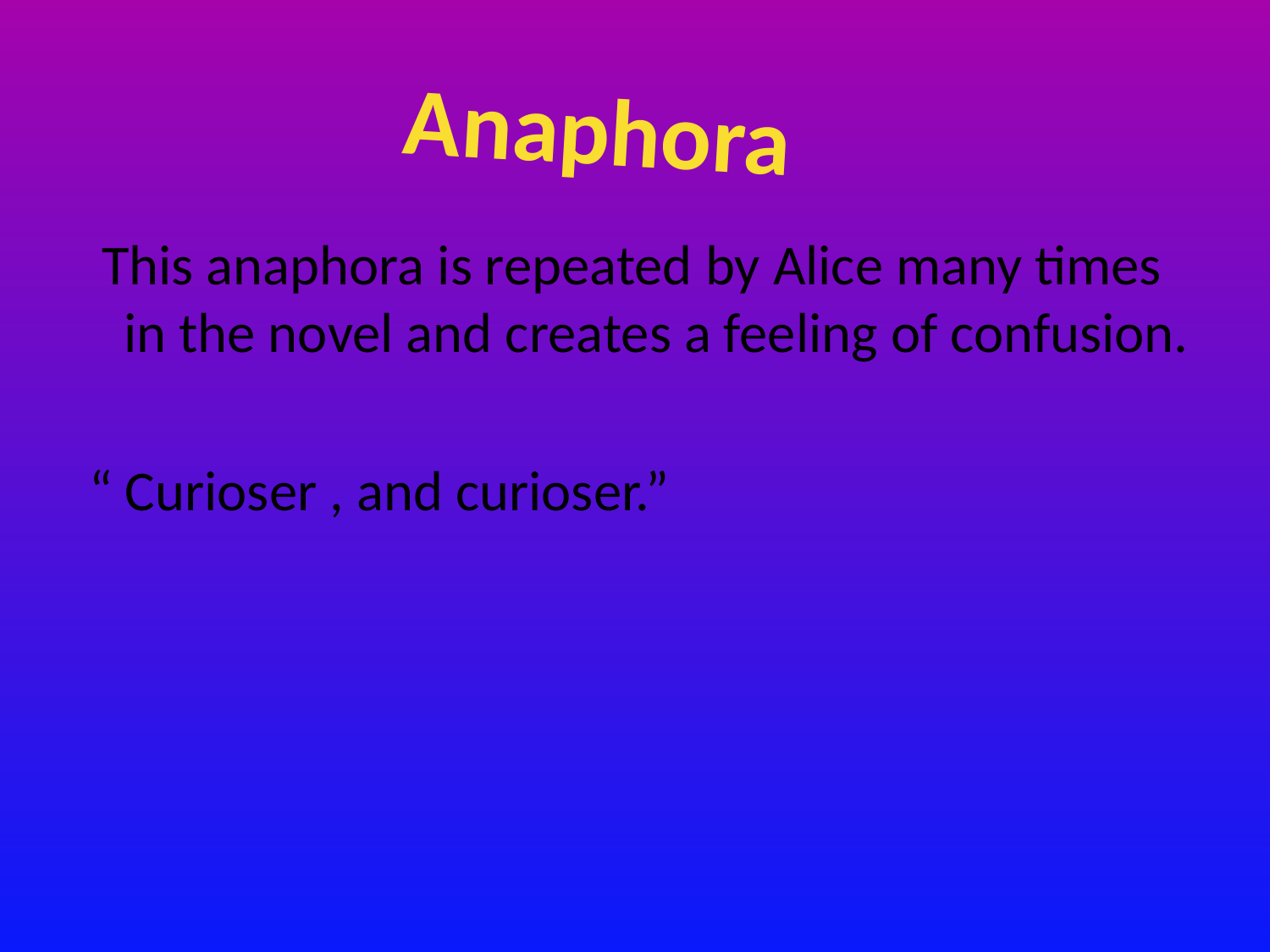

#
Anaphora
  This anaphora is repeated by Alice many times in the novel and creates a feeling of confusion.

 “ Curioser , and curioser.”